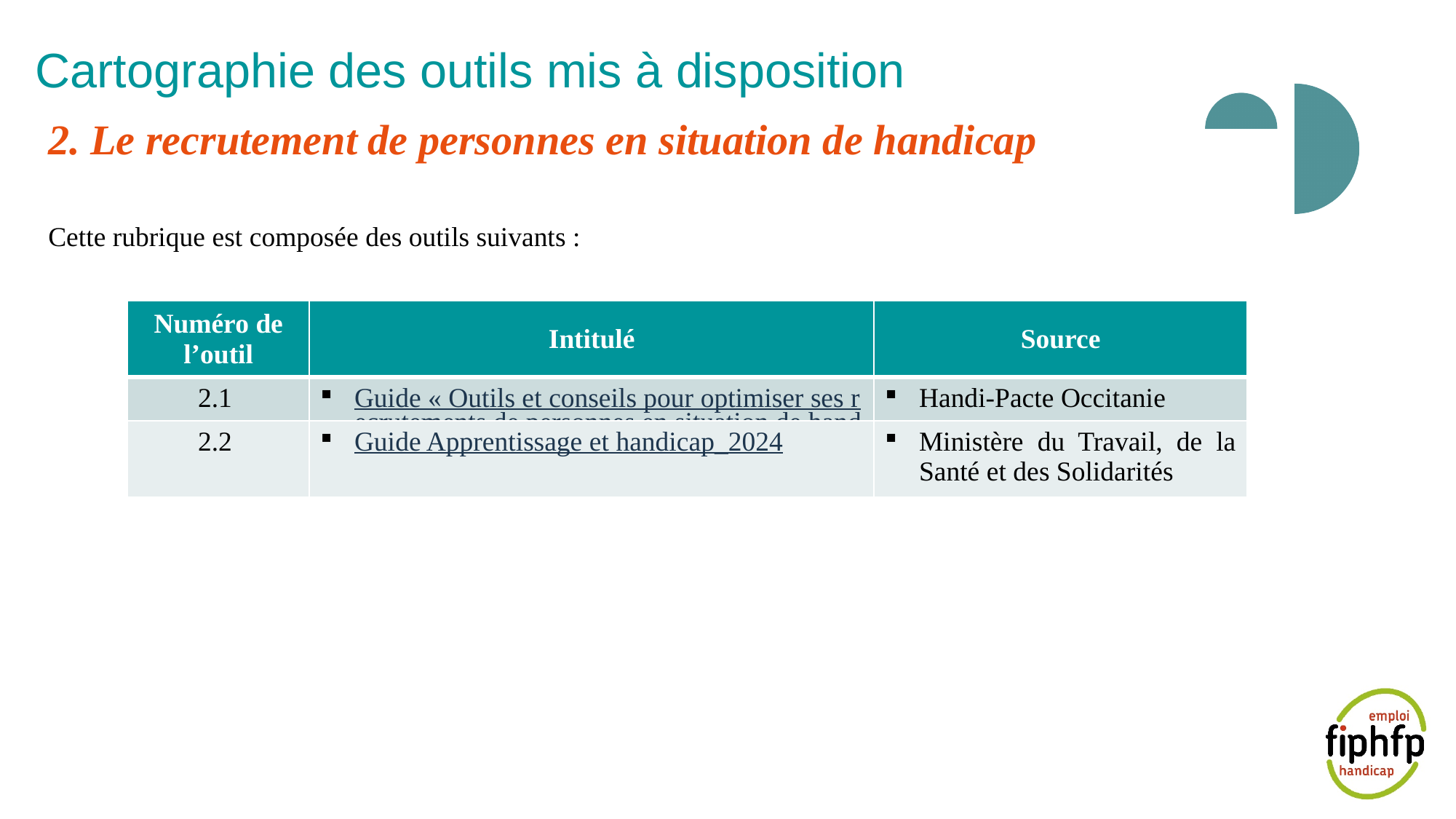

Cartographie des outils mis à disposition
2. Le recrutement de personnes en situation de handicap
Cette rubrique est composée des outils suivants :

| Numéro de l’outil | Intitulé | Source |
| --- | --- | --- |
| 2.1 | Guide « Outils et conseils pour optimiser ses recrutements de personnes en situation de handicap » | Handi-Pacte Occitanie |
| 2.2 | Guide Apprentissage et handicap\_2024 | Ministère du Travail, de la Santé et des Solidarités |